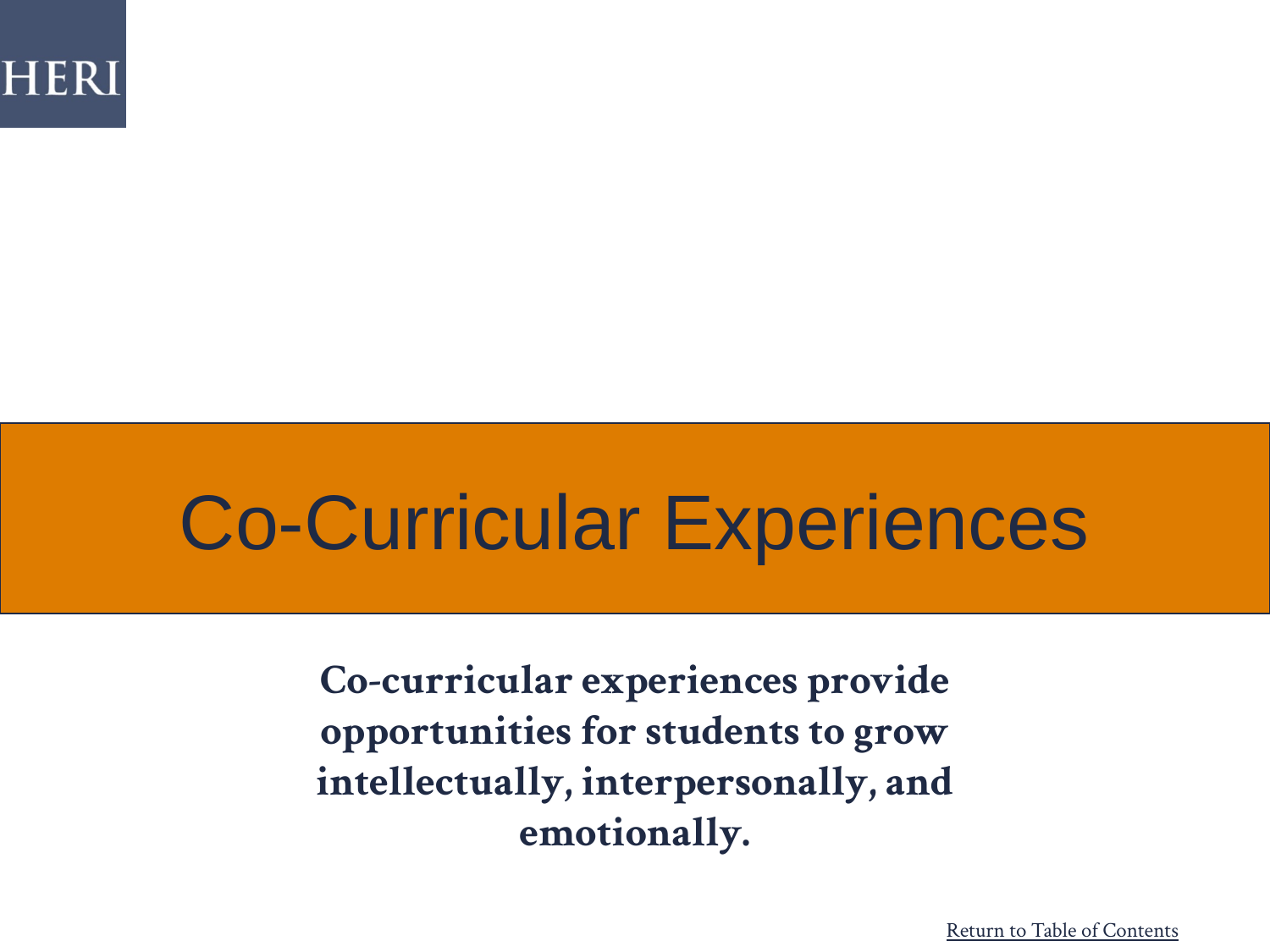

# Co-Curricular Experiences
Co-curricular experiences provide opportunities for students to grow intellectually, interpersonally, and emotionally.